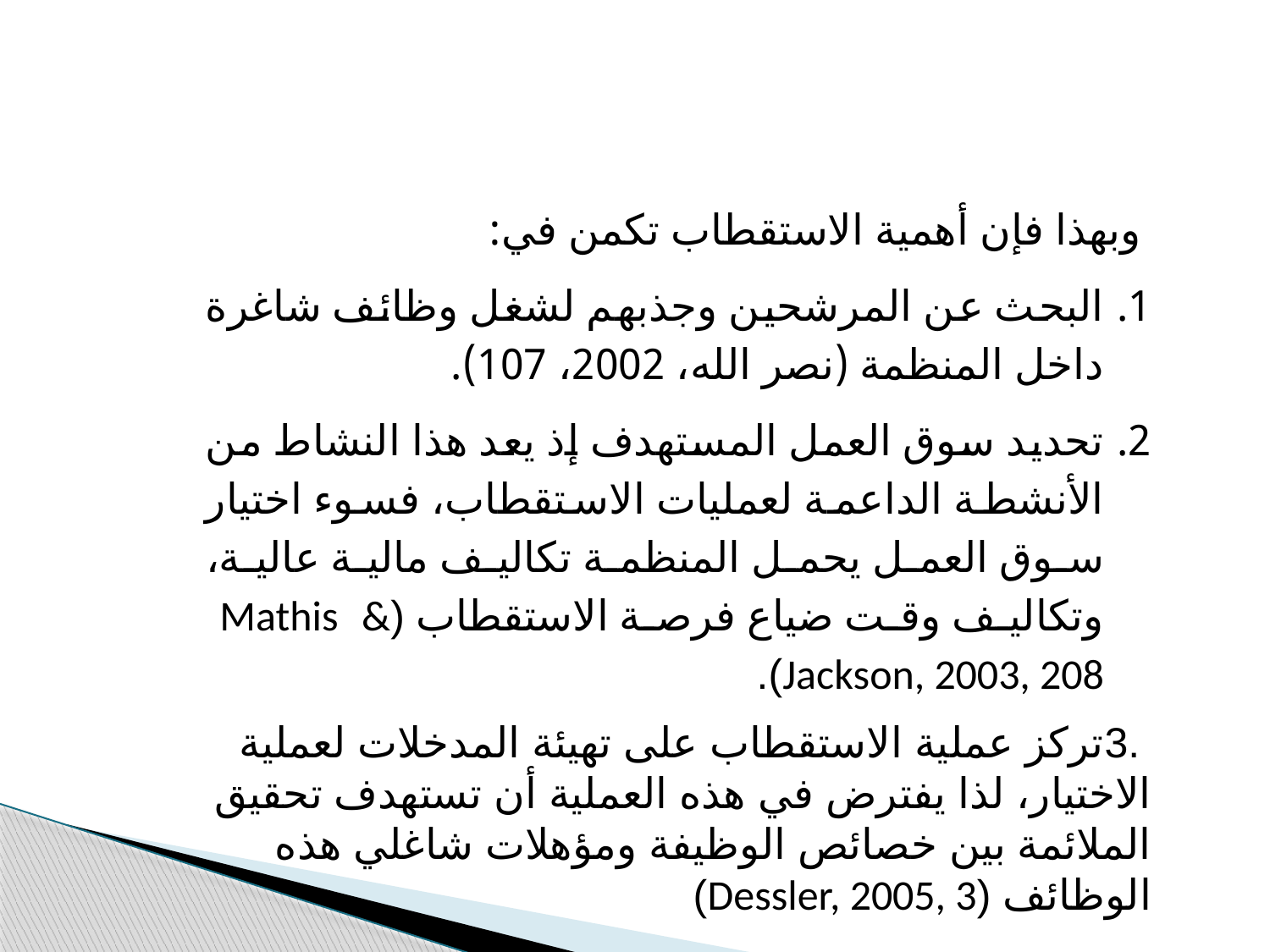

وبهذا فإن أهمية الاستقطاب تكمن في:
البحث عن المرشحين وجذبهم لشغل وظائف شاغرة داخل المنظمة (نصر الله، 2002، 107).
تحديد سوق العمل المستهدف إذ يعد هذا النشاط من الأنشطة الداعمة لعمليات الاستقطاب، فسوء اختيار سوق العمل يحمل المنظمة تكاليف مالية عالية، وتكاليف وقت ضياع فرصة الاستقطاب (Mathis & Jackson, 2003, 208).
 .3تركز عملية الاستقطاب على تهيئة المدخلات لعملية الاختيار، لذا يفترض في هذه العملية أن تستهدف تحقيق الملائمة بين خصائص الوظيفة ومؤهلات شاغلي هذه الوظائف (Dessler, 2005, 3)